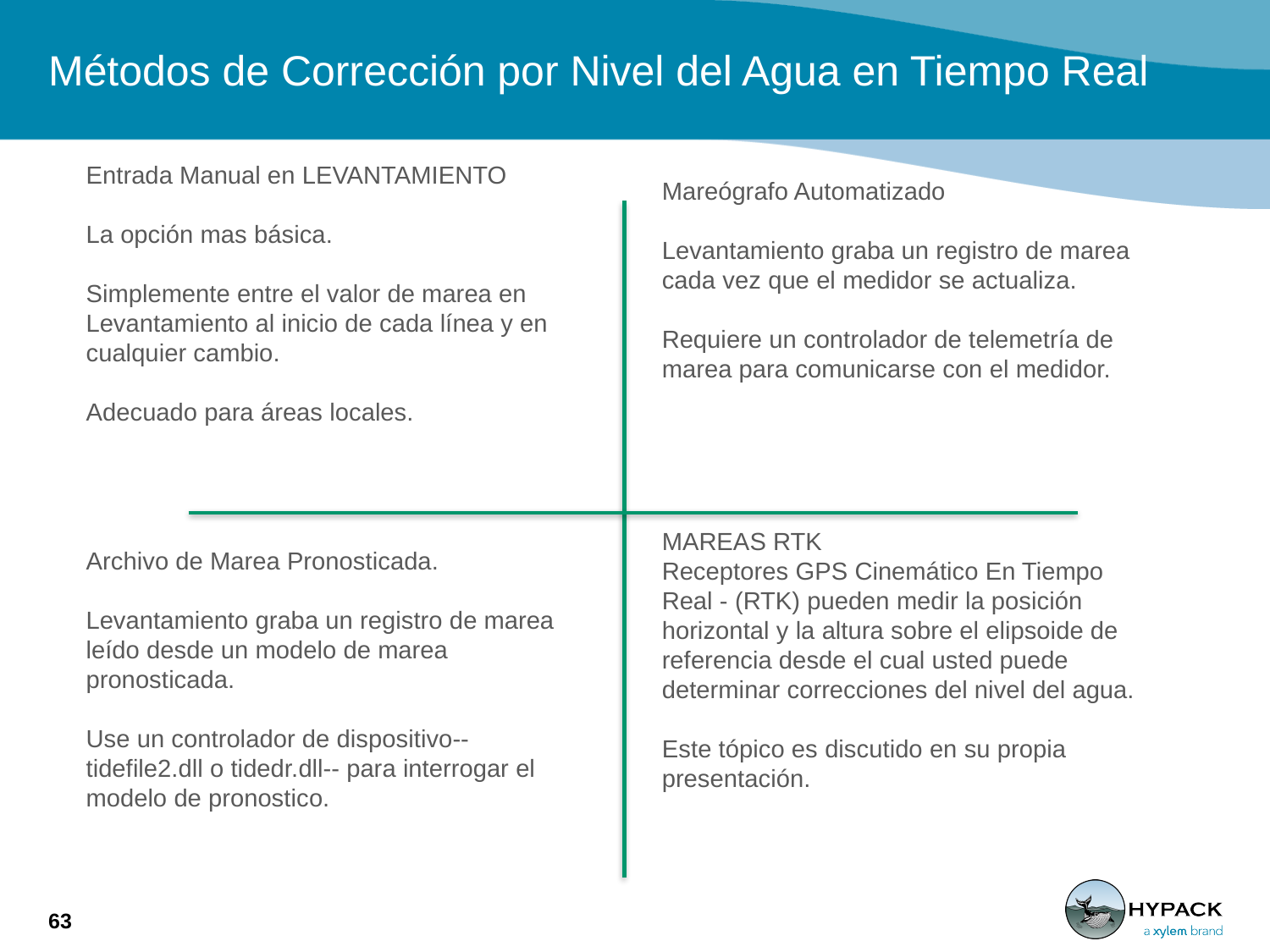

# Métodos de Corrección por Nivel del Agua en Tiempo Real
Entrada Manual en LEVANTAMIENTO

La opción mas básica.

Simplemente entre el valor de marea en Levantamiento al inicio de cada línea y en cualquier cambio.

Adecuado para áreas locales.
Mareógrafo Automatizado

Levantamiento graba un registro de marea cada vez que el medidor se actualiza.

Requiere un controlador de telemetría de marea para comunicarse con el medidor.

MAREAS RTK
Receptores GPS Cinemático En Tiempo Real - (RTK) pueden medir la posición horizontal y la altura sobre el elipsoide de referencia desde el cual usted puede determinar correcciones del nivel del agua.

Este tópico es discutido en su propia presentación.

Archivo de Marea Pronosticada.

Levantamiento graba un registro de marea leído desde un modelo de marea pronosticada.

Use un controlador de dispositivo--tidefile2.dll o tidedr.dll-- para interrogar el modelo de pronostico.

63